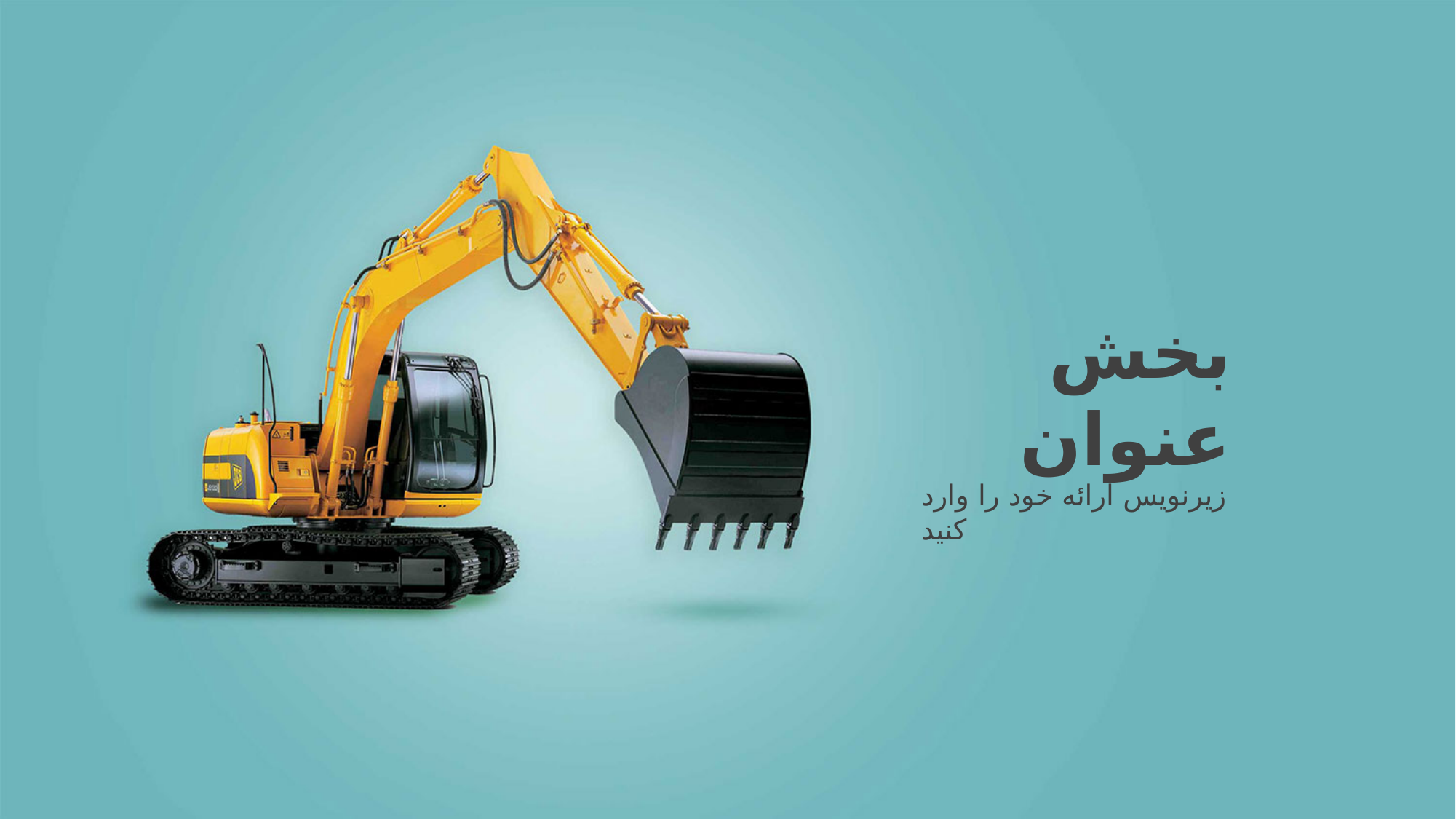

بخش
عنوان
زیرنویس ارائه خود را وارد کنید